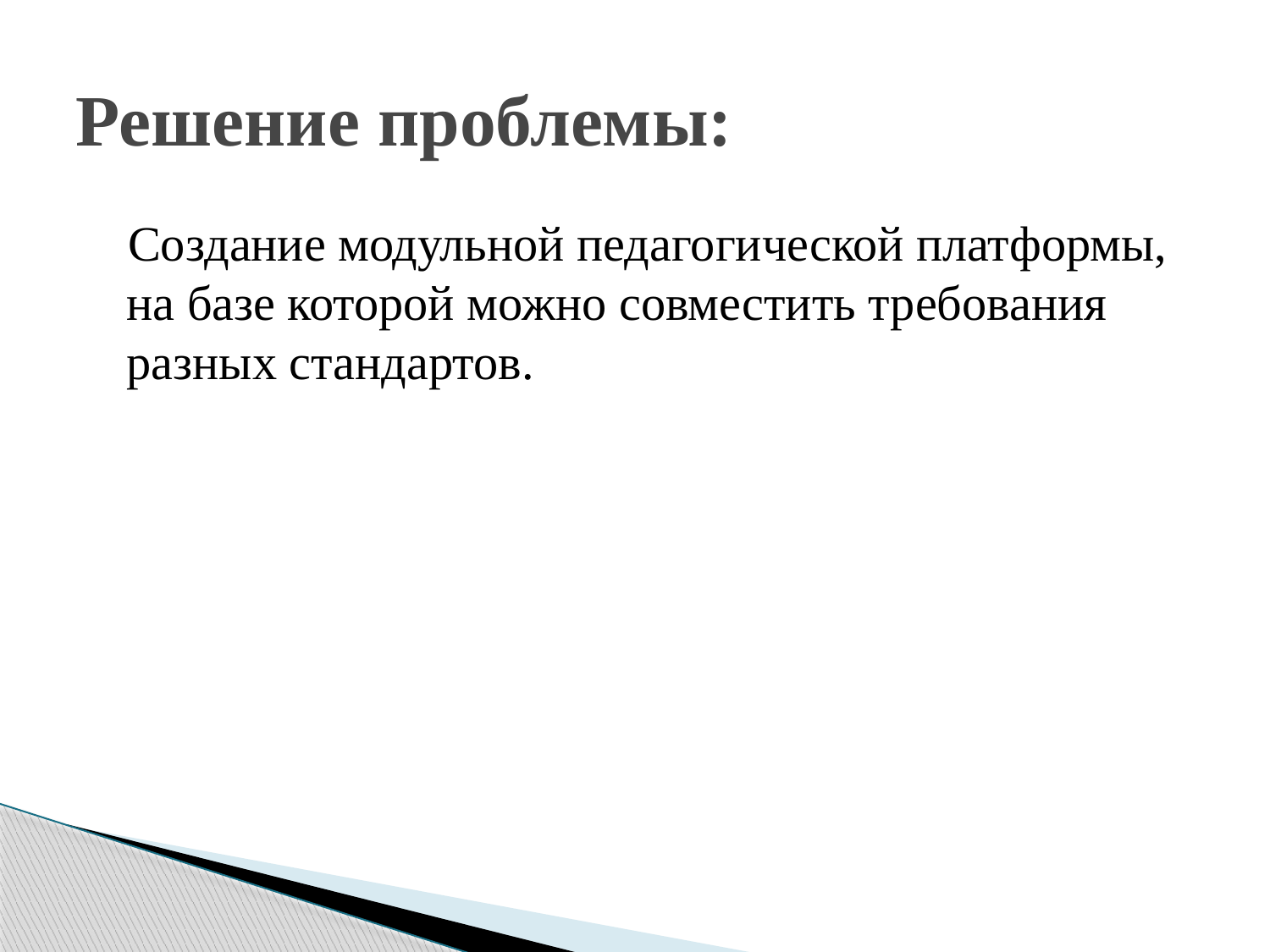

# Решение проблемы:
   Создание модульной педагогической платформы, на базе которой можно совместить требования разных стандартов.